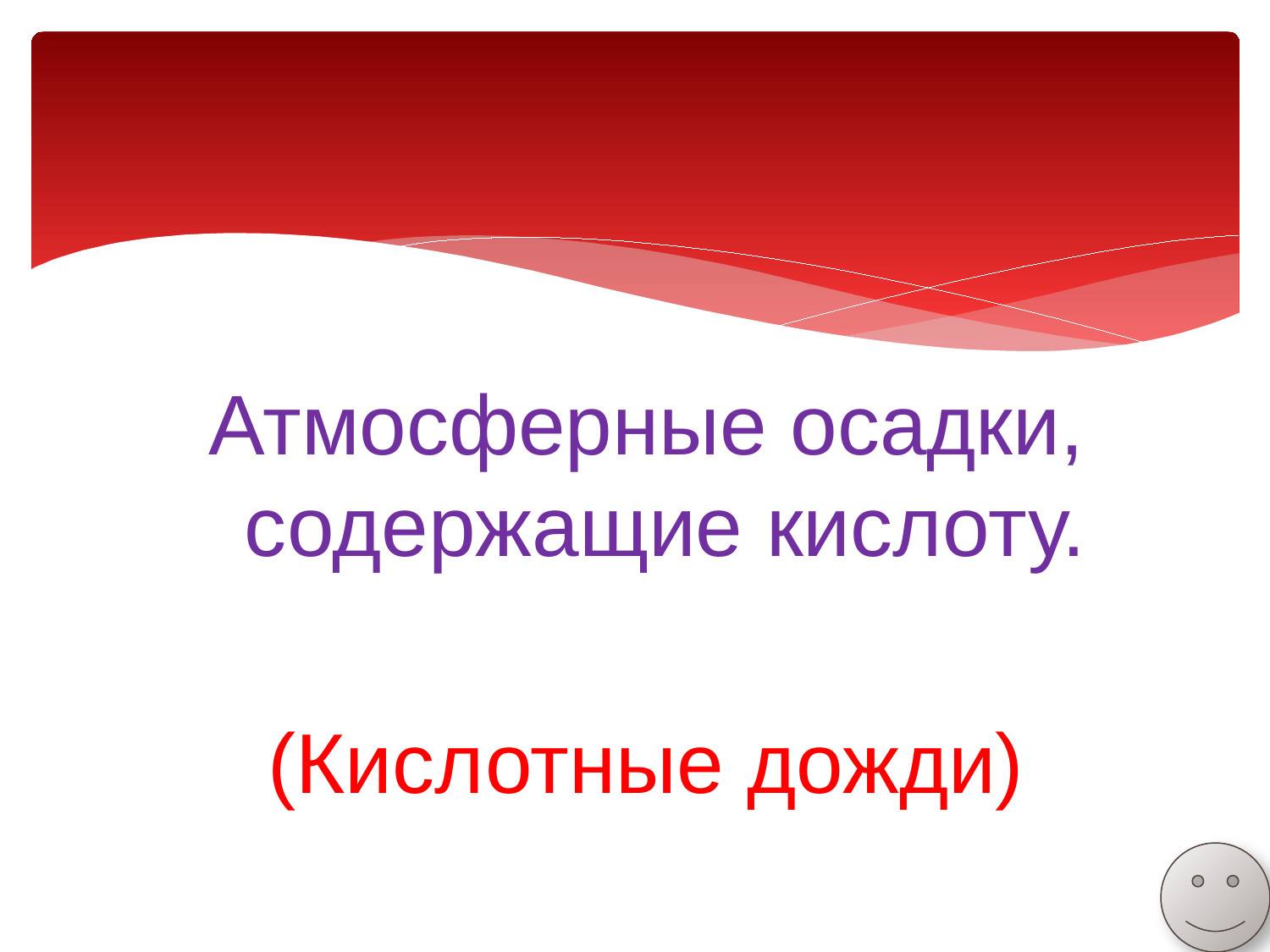

#
Атмосферные осадки, содержащие кислоту.

(Кислотные дожди)